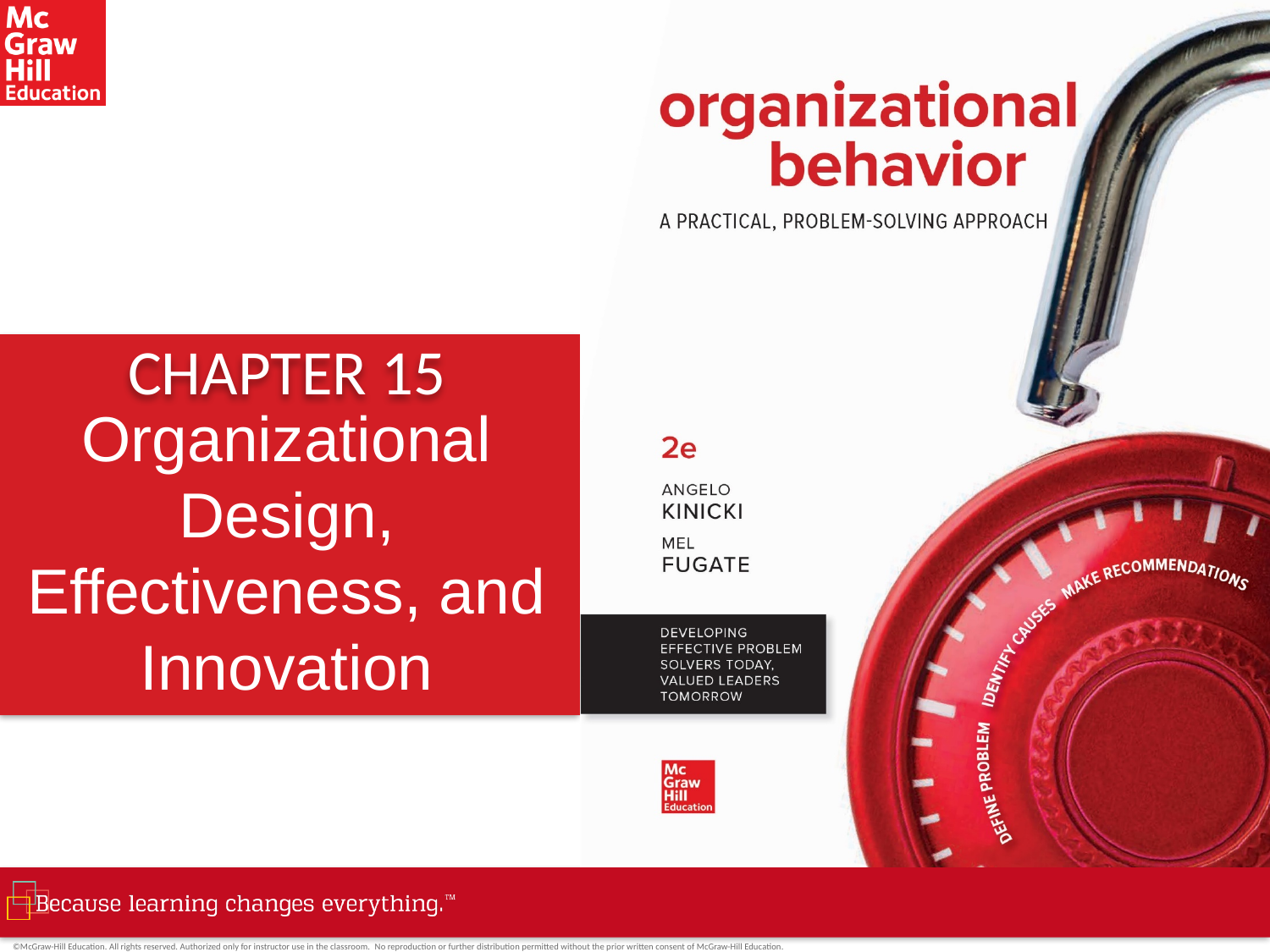

# CHAPTER 15
Organizational Design, Effectiveness, and Innovation